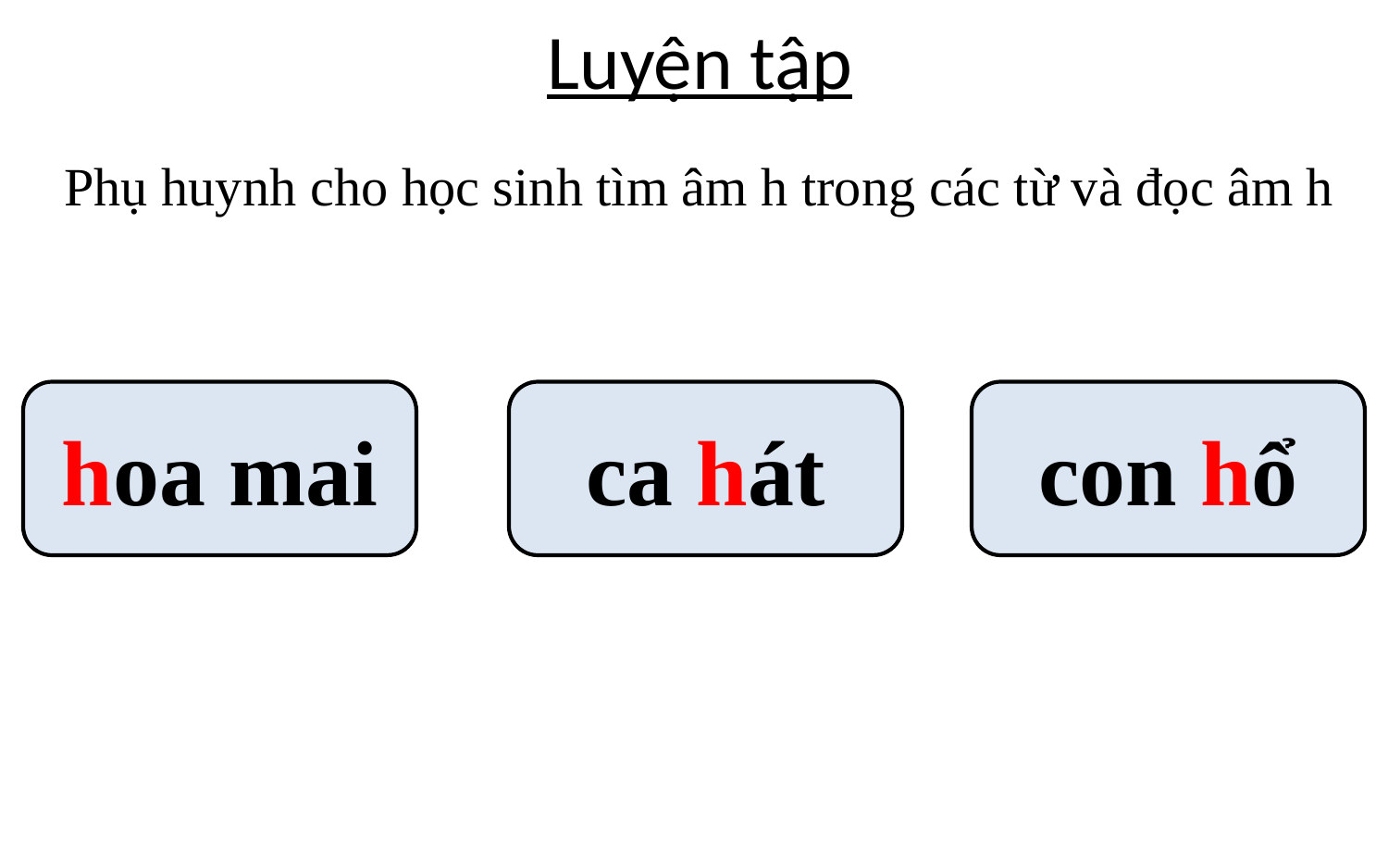

Luyện tập
# Phụ huynh cho học sinh tìm âm h trong các từ và đọc âm h
hoa mai
ca hát
con hổ